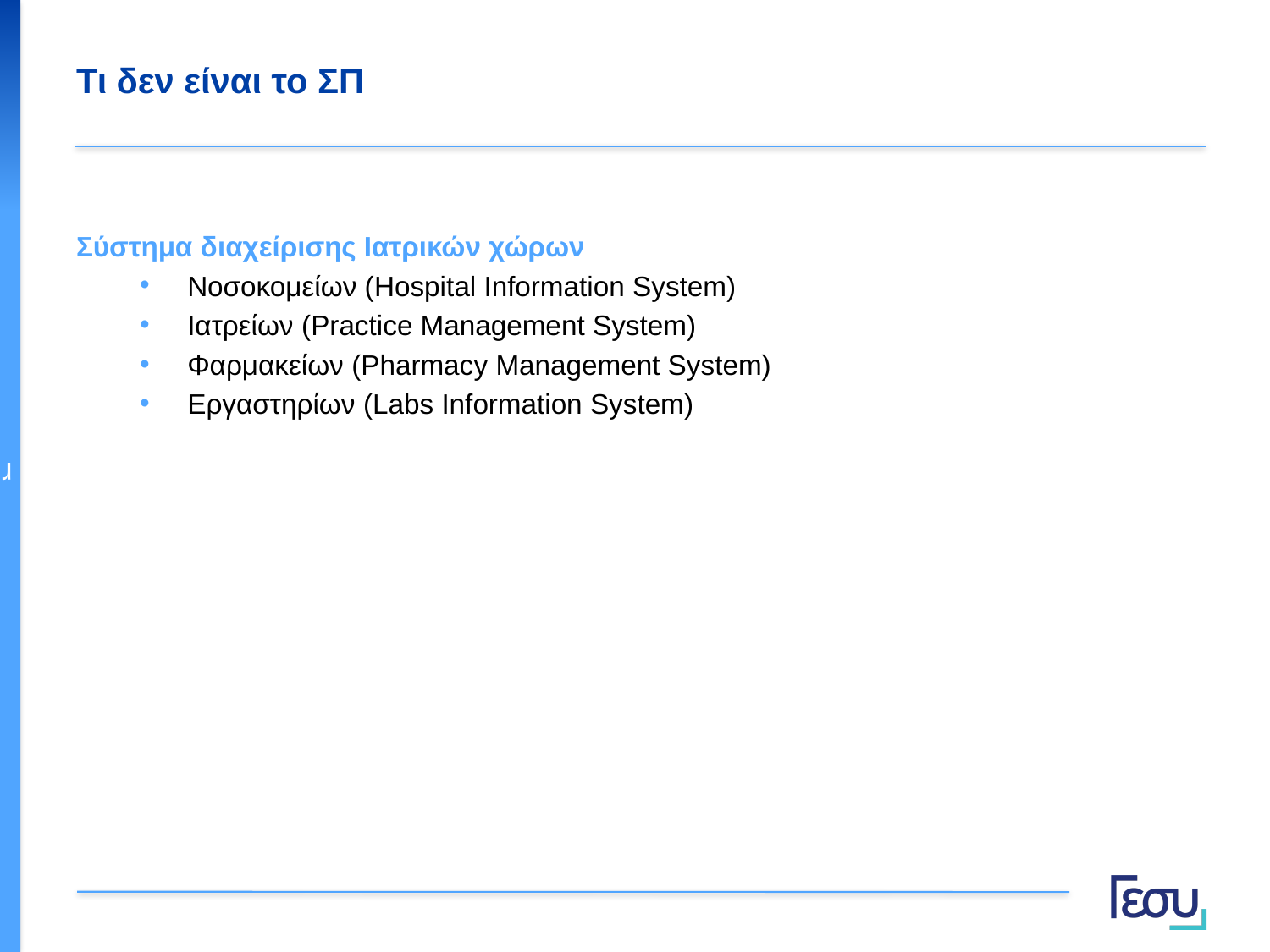

# Τι δεν είναι το ΣΠ
Σύστημα διαχείρισης Ιατρικών χώρων
Νοσοκομείων (Hospital Information System)
Ιατρείων (Practice Management System)
Φαρμακείων (Pharmacy Management System)
Εργαστηρίων (Labs Information System)